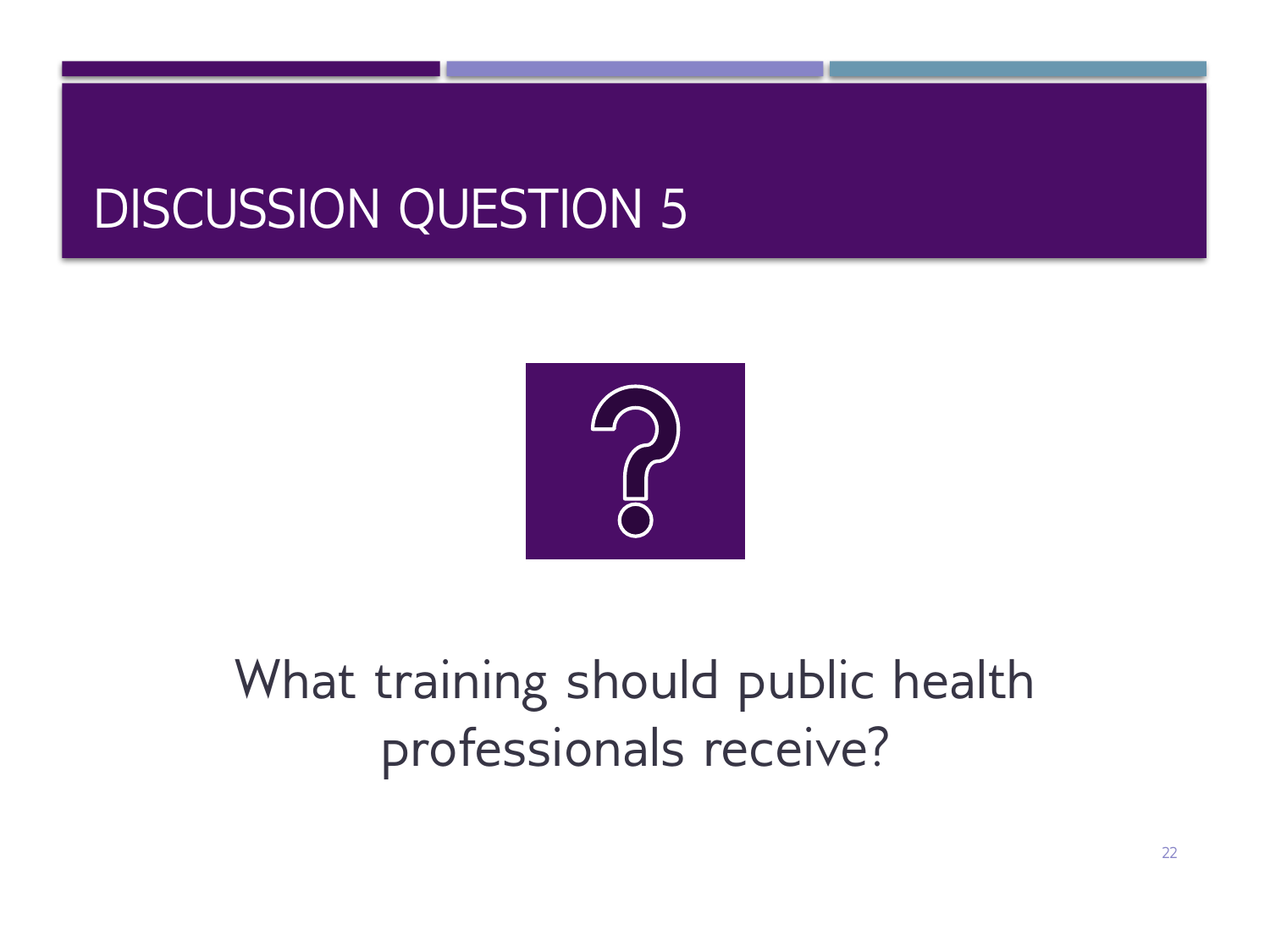

# Discussion Question 5

What training should public health professionals receive?

22